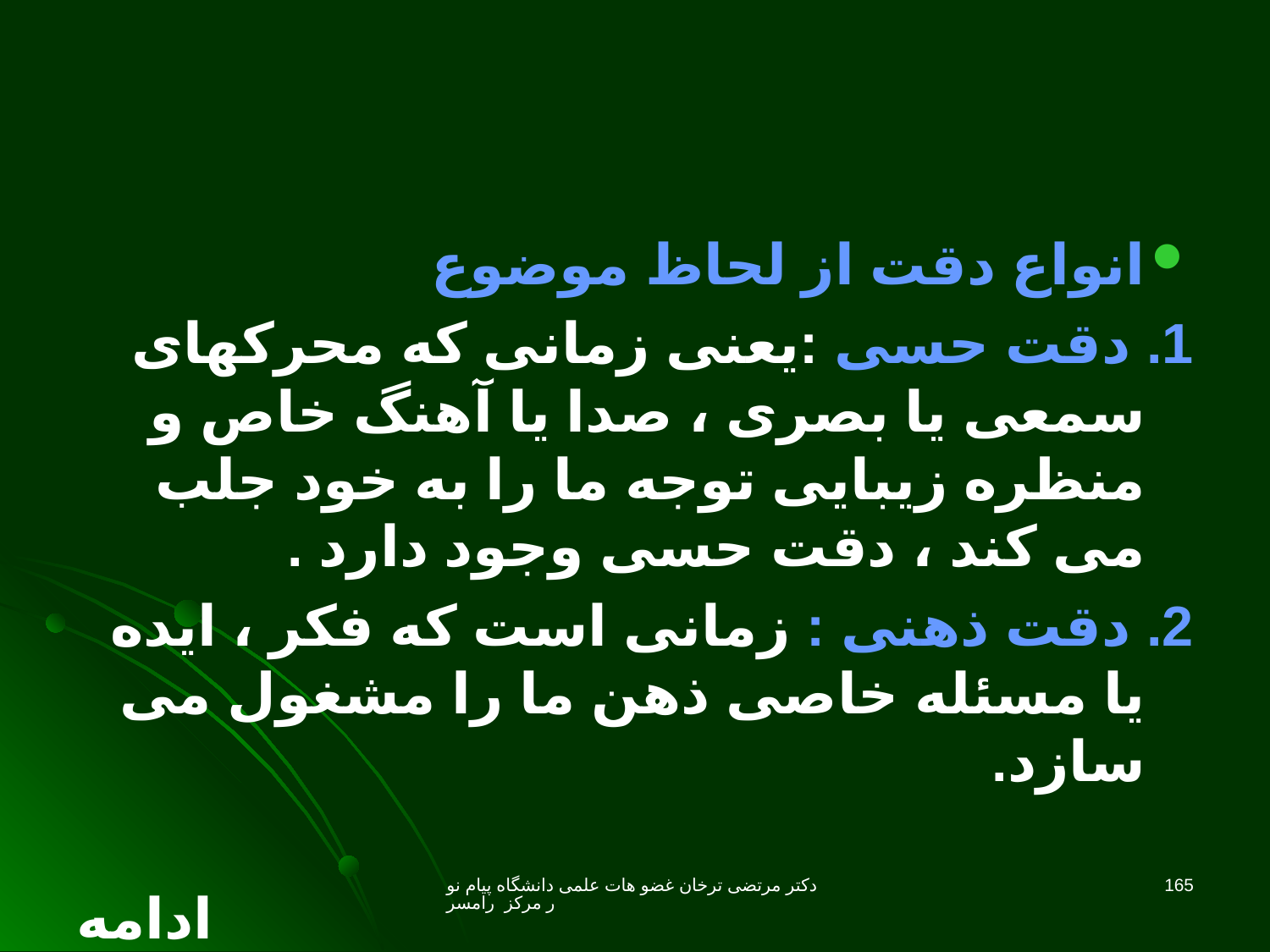

انواع دقت از لحاظ موضوع
1. دقت حسی :یعنی زمانی که محرکهای سمعی یا بصری ، صدا یا آهنگ خاص و منظره زیبایی توجه ما را به خود جلب می کند ، دقت حسی وجود دارد .
2. دقت ذهنی : زمانی است که فکر ، ایده یا مسئله خاصی ذهن ما را مشغول می سازد.

ادامه
دکتر مرتضی ترخان غضو هات علمی دانشگاه پیام نور مرکز رامسر
165